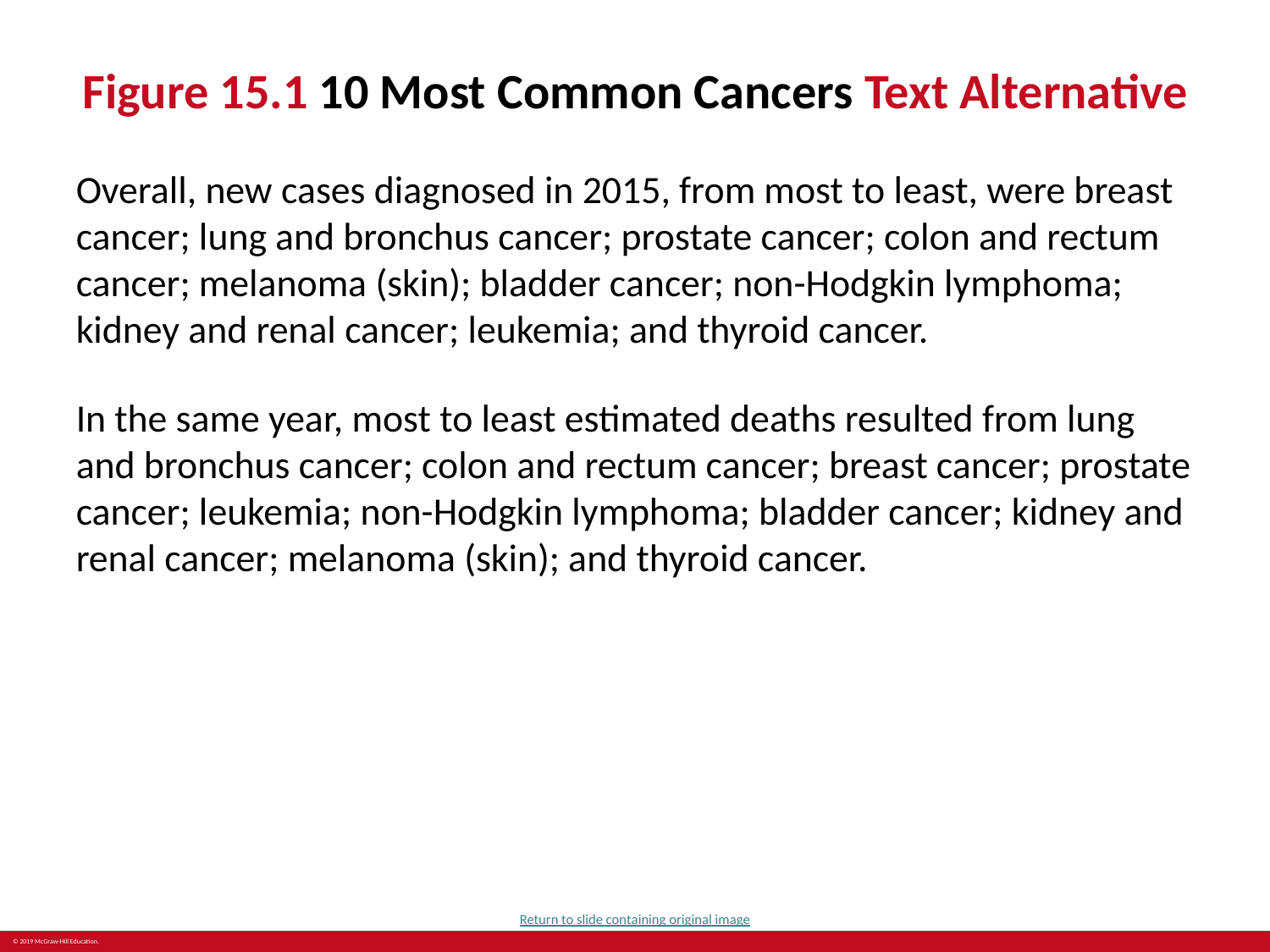

# Figure 15.1 10 Most Common Cancers Text Alternative
Overall, new cases diagnosed in 2015, from most to least, were breast cancer; lung and bronchus cancer; prostate cancer; colon and rectum cancer; melanoma (skin); bladder cancer; non-Hodgkin lymphoma; kidney and renal cancer; leukemia; and thyroid cancer.
In the same year, most to least estimated deaths resulted from lung and bronchus cancer; colon and rectum cancer; breast cancer; prostate cancer; leukemia; non-Hodgkin lymphoma; bladder cancer; kidney and renal cancer; melanoma (skin); and thyroid cancer.
Return to slide containing original image